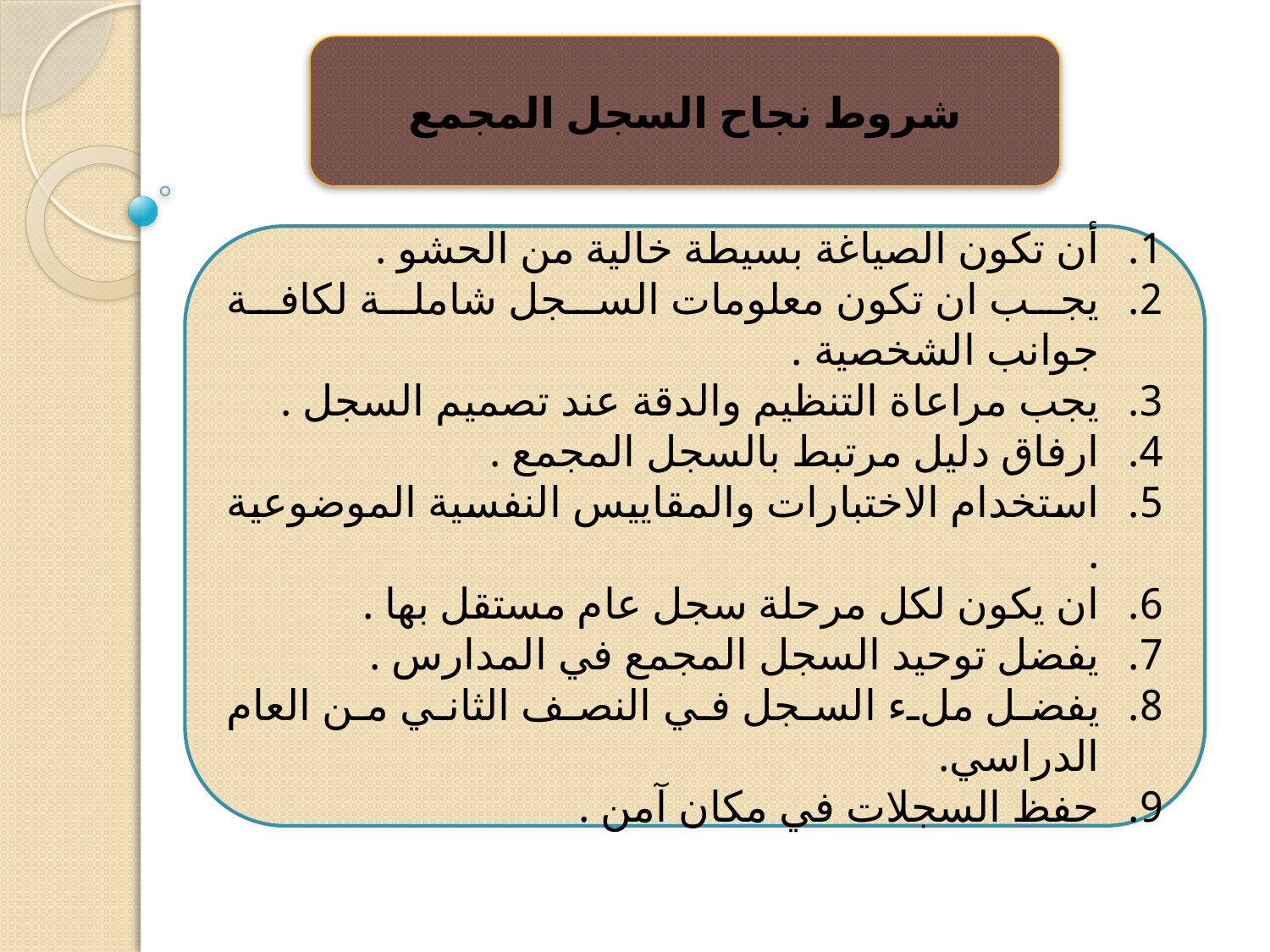

شروط نجاح السجل المجمع
أن تكون الصياغة بسيطة خالية من الحشو .
يجب ان تكون معلومات السجل شاملة لكافة جوانب الشخصية .
يجب مراعاة التنظيم والدقة عند تصميم السجل .
ارفاق دليل مرتبط بالسجل المجمع .
استخدام الاختبارات والمقاييس النفسية الموضوعية .
ان يكون لكل مرحلة سجل عام مستقل بها .
يفضل توحيد السجل المجمع في المدارس .
يفضل ملء السجل في النصف الثاني من العام الدراسي.
حفظ السجلات في مكان آمن .